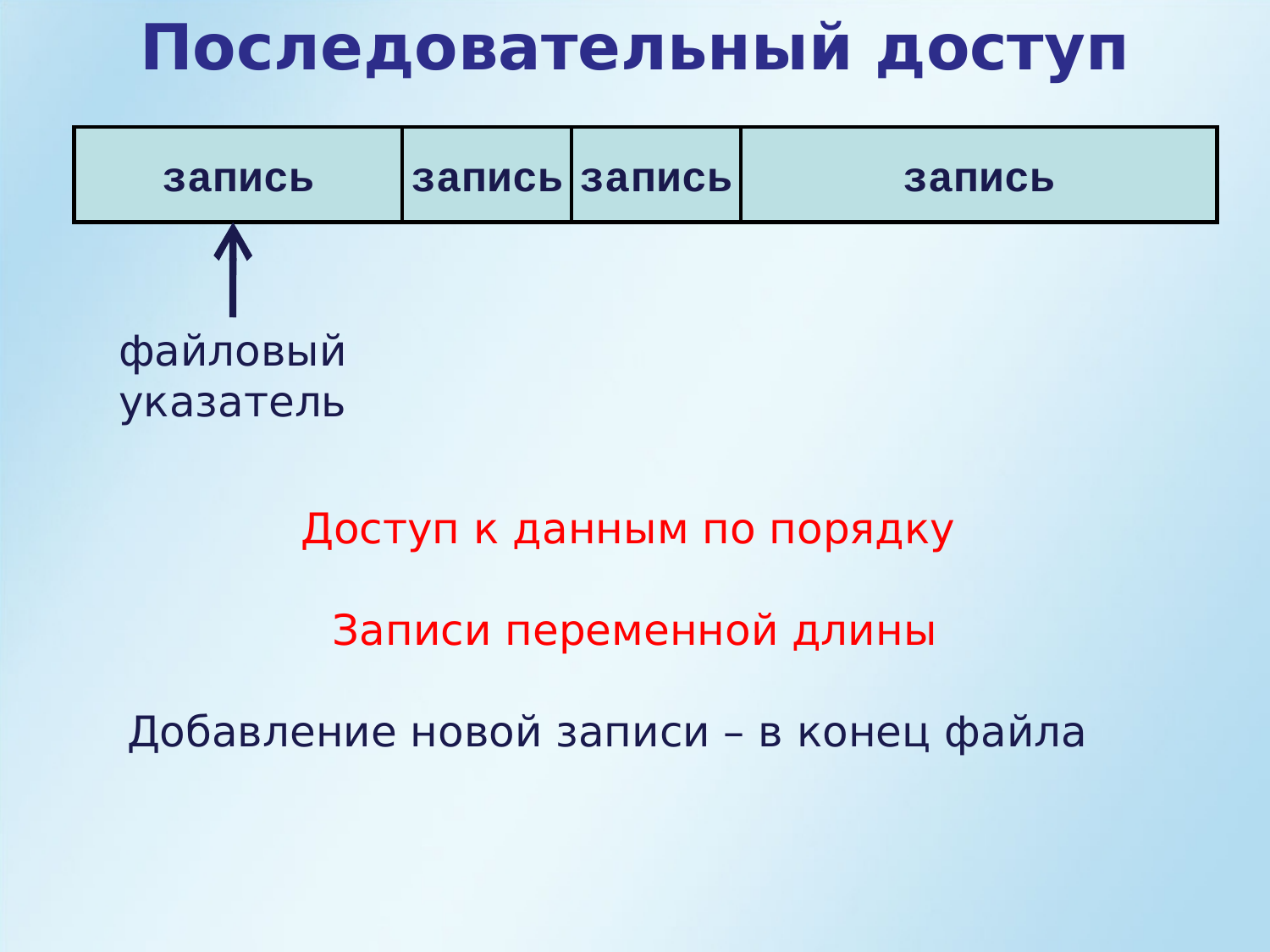

Последовательный доступ
запись
запись
запись
запись

файловый указатель
Доступ к данным по порядку

Записи переменной длины

Добавление новой записи – в конец файла